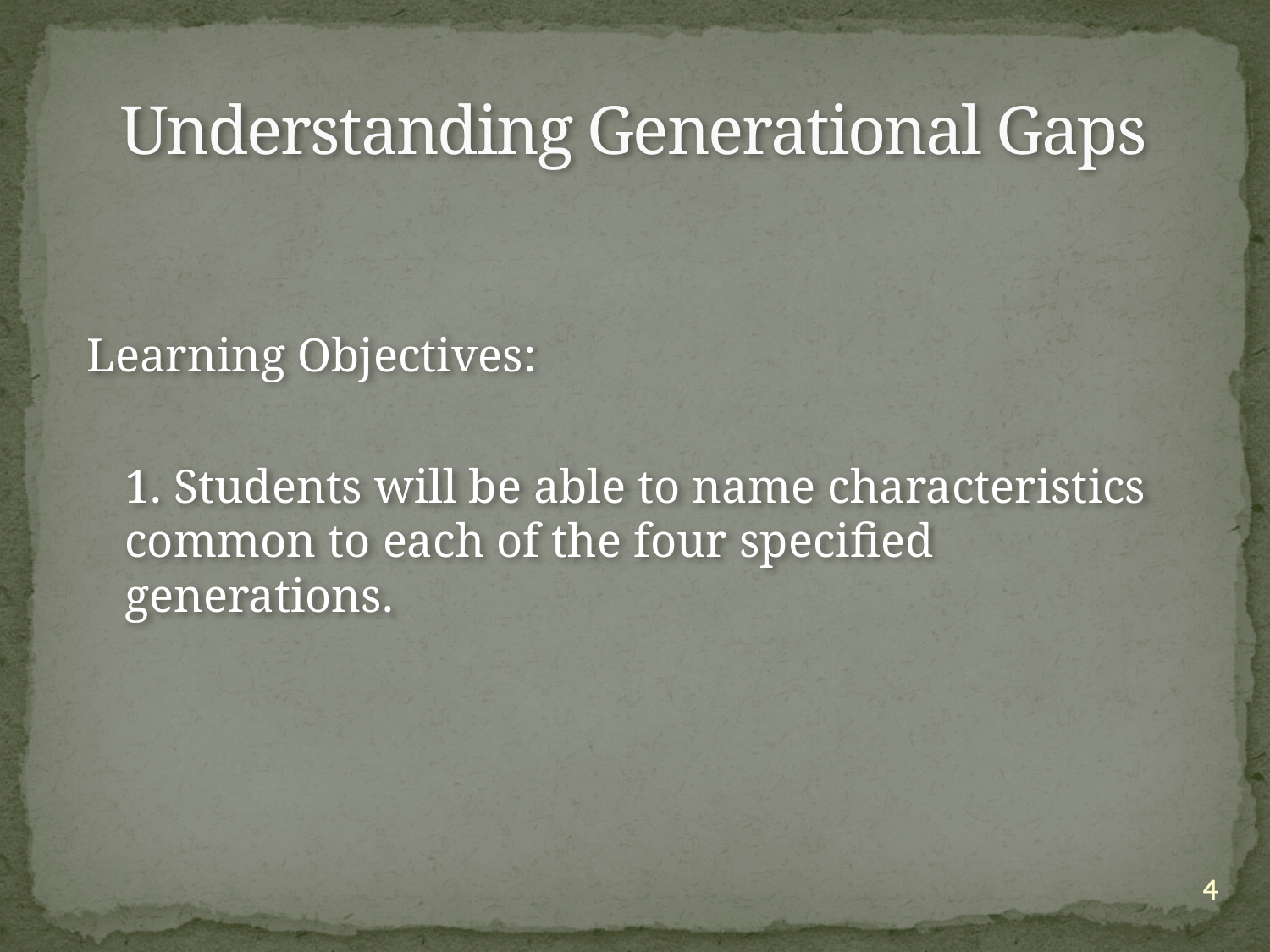

# Understanding Generational Gaps

Learning Objectives:

  	1. Students will be able to name characteristics common to each of the four specified generations.

4